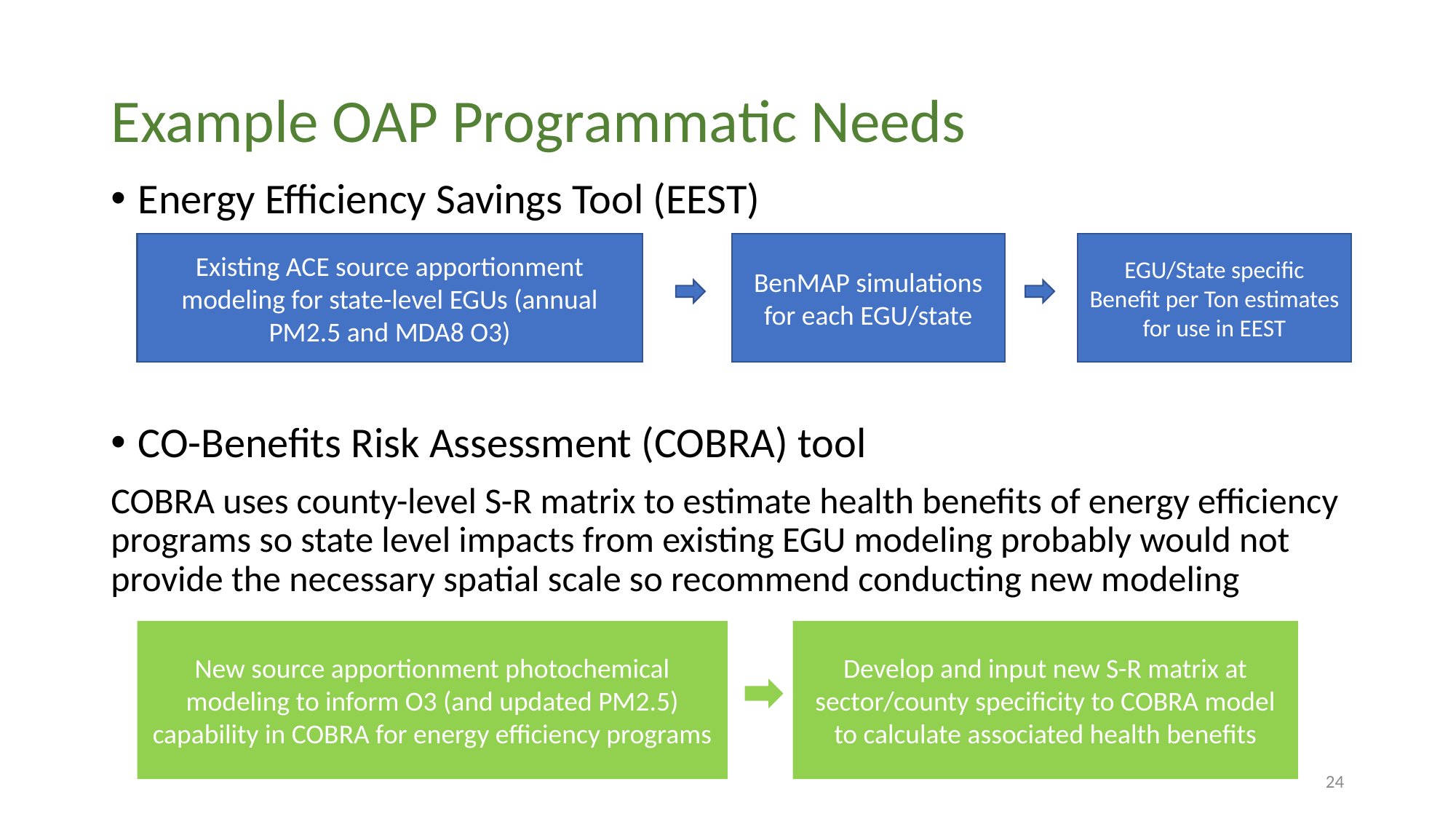

# Example OAP Programmatic Needs
Energy Efficiency Savings Tool (EEST)

CO-Benefits Risk Assessment (COBRA) tool
COBRA uses county-level S-R matrix to estimate health benefits of energy efficiency programs so state level impacts from existing EGU modeling probably would not provide the necessary spatial scale so recommend conducting new modeling

Existing ACE source apportionment modeling for state-level EGUs (annual PM2.5 and MDA8 O3)
BenMAP simulations for each EGU/state
EGU/State specific Benefit per Ton estimates for use in EEST

New source apportionment photochemical modeling to inform O3 (and updated PM2.5) capability in COBRA for energy efficiency programs
Develop and input new S-R matrix at sector/county specificity to COBRA model to calculate associated health benefits

24